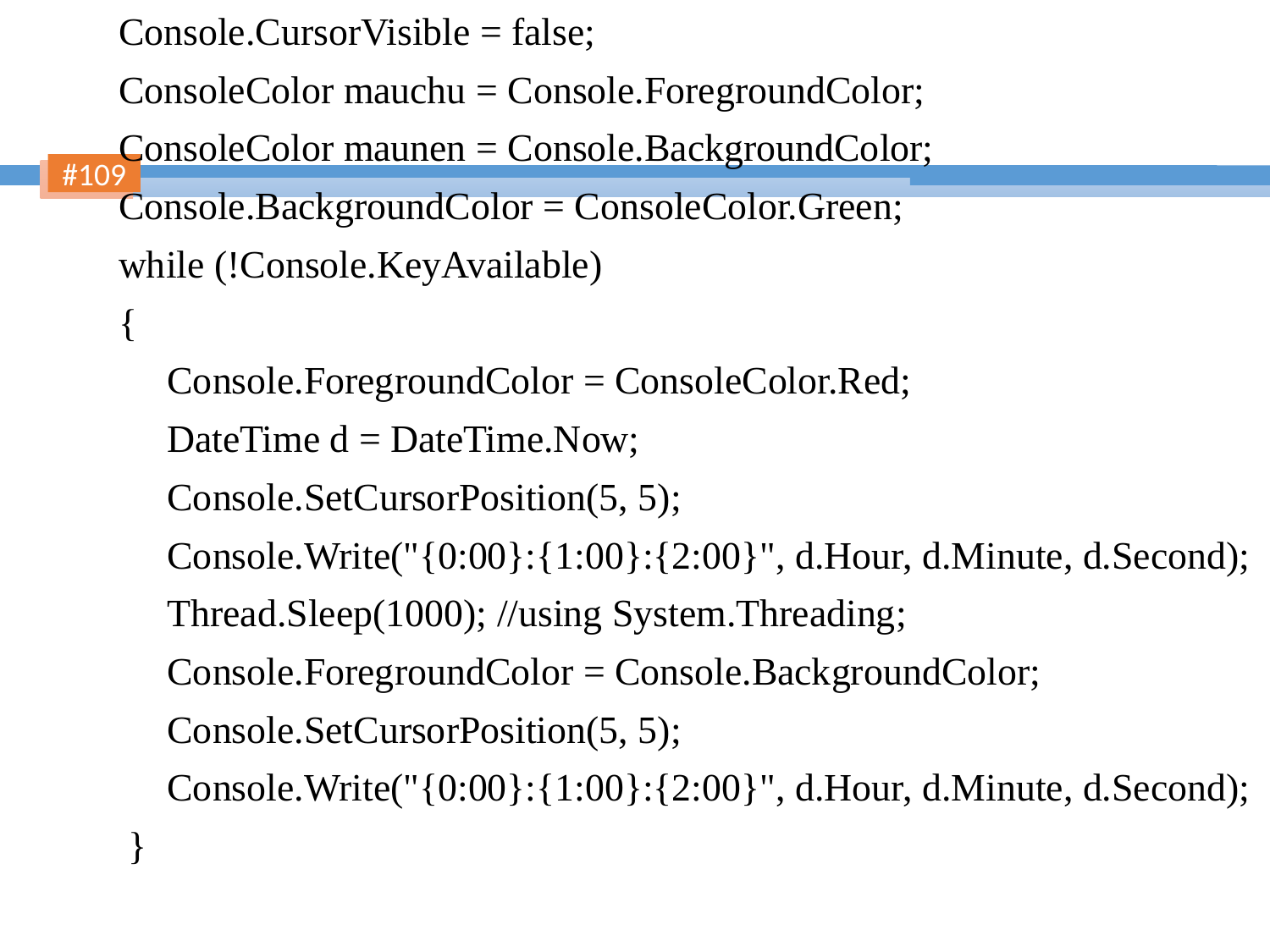

Console.CursorVisible = false;
ConsoleColor mauchu = Console.ForegroundColor;
ConsoleColor maunen = Console.BackgroundColor;
Console.BackgroundColor = ConsoleColor.Green;
while (!Console.KeyAvailable)
{
     Console.ForegroundColor = ConsoleColor.Red;
     DateTime d = DateTime.Now;
     Console.SetCursorPosition(5, 5);
     Console.Write("{0:00}:{1:00}:{2:00}", d.Hour, d.Minute, d.Second);
     Thread.Sleep(1000); //using System.Threading;
     Console.ForegroundColor = Console.BackgroundColor;
     Console.SetCursorPosition(5, 5);
     Console.Write("{0:00}:{1:00}:{2:00}", d.Hour, d.Minute, d.Second);
 }
109